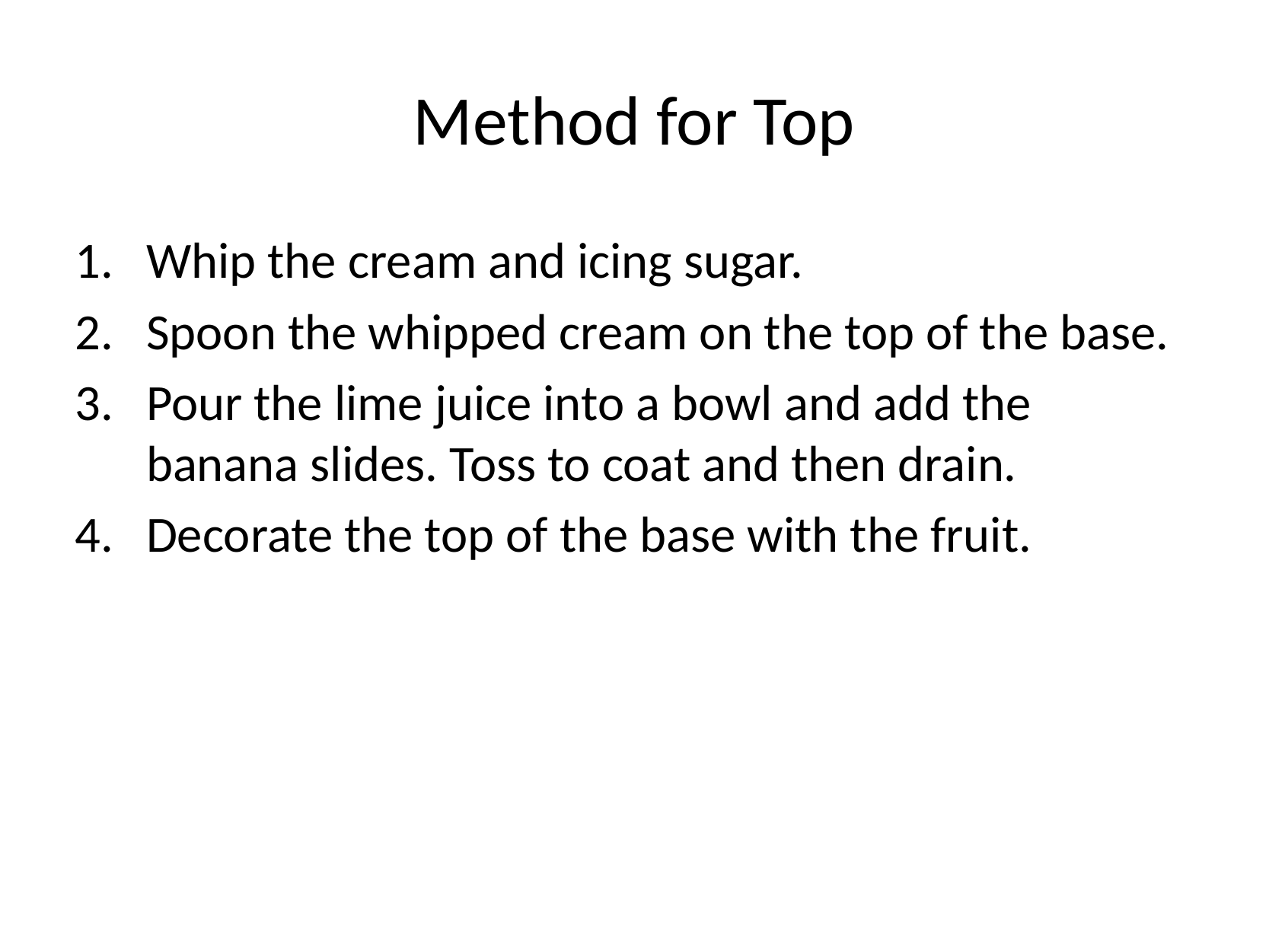

# Method for Top
Whip the cream and icing sugar.
Spoon the whipped cream on the top of the base.
Pour the lime juice into a bowl and add the banana slides. Toss to coat and then drain.
Decorate the top of the base with the fruit.